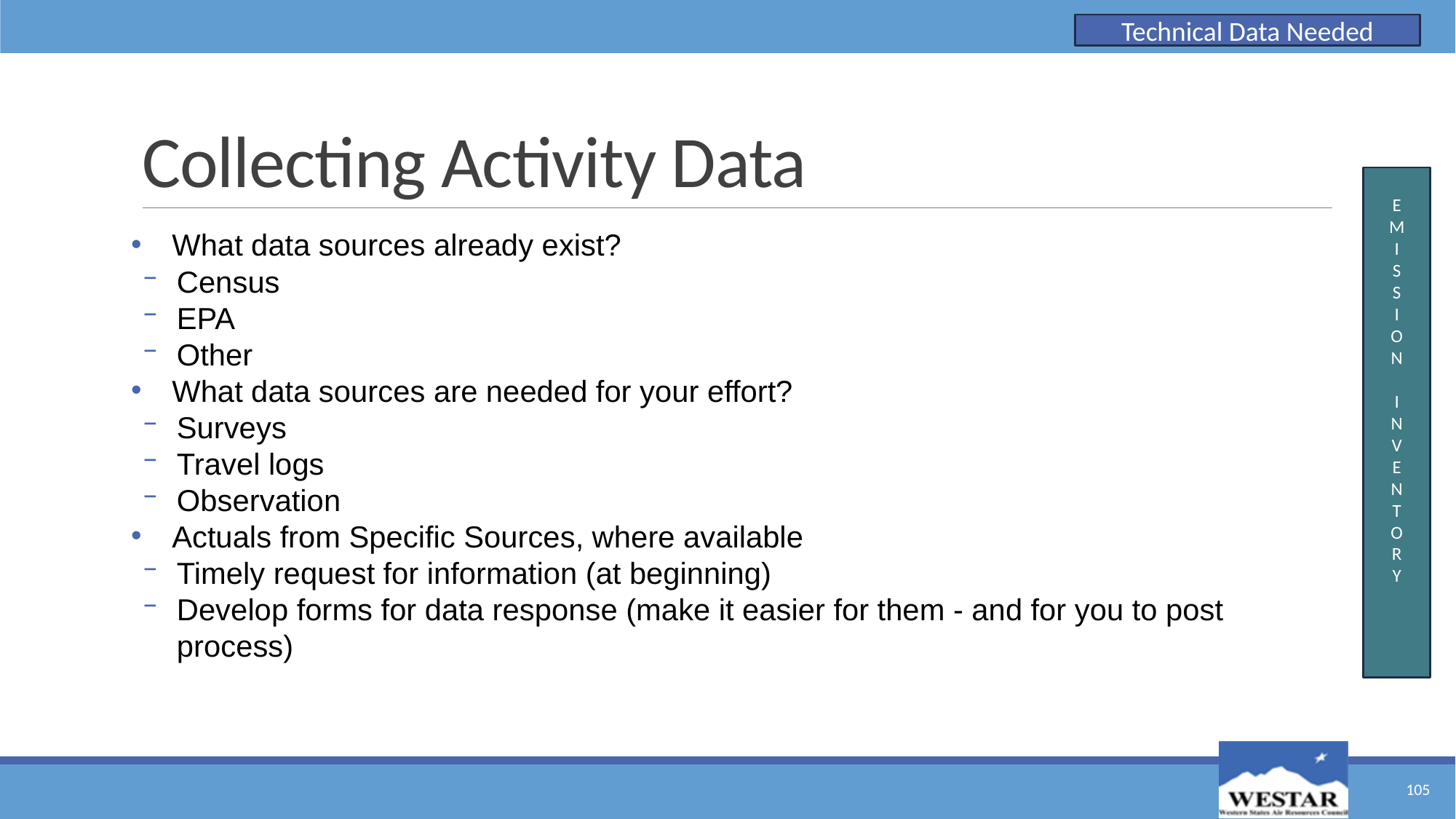

Technical Data Needed
# Collecting Activity Data
E
M
I
S
S
I
O
N

I
N
V
E
N
T
O
R
Y

What data sources already exist?
Census
EPA
Other
What data sources are needed for your effort?
Surveys
Travel logs
Observation
Actuals from Specific Sources, where available
Timely request for information (at beginning)
Develop forms for data response (make it easier for them - and for you to post process)

105